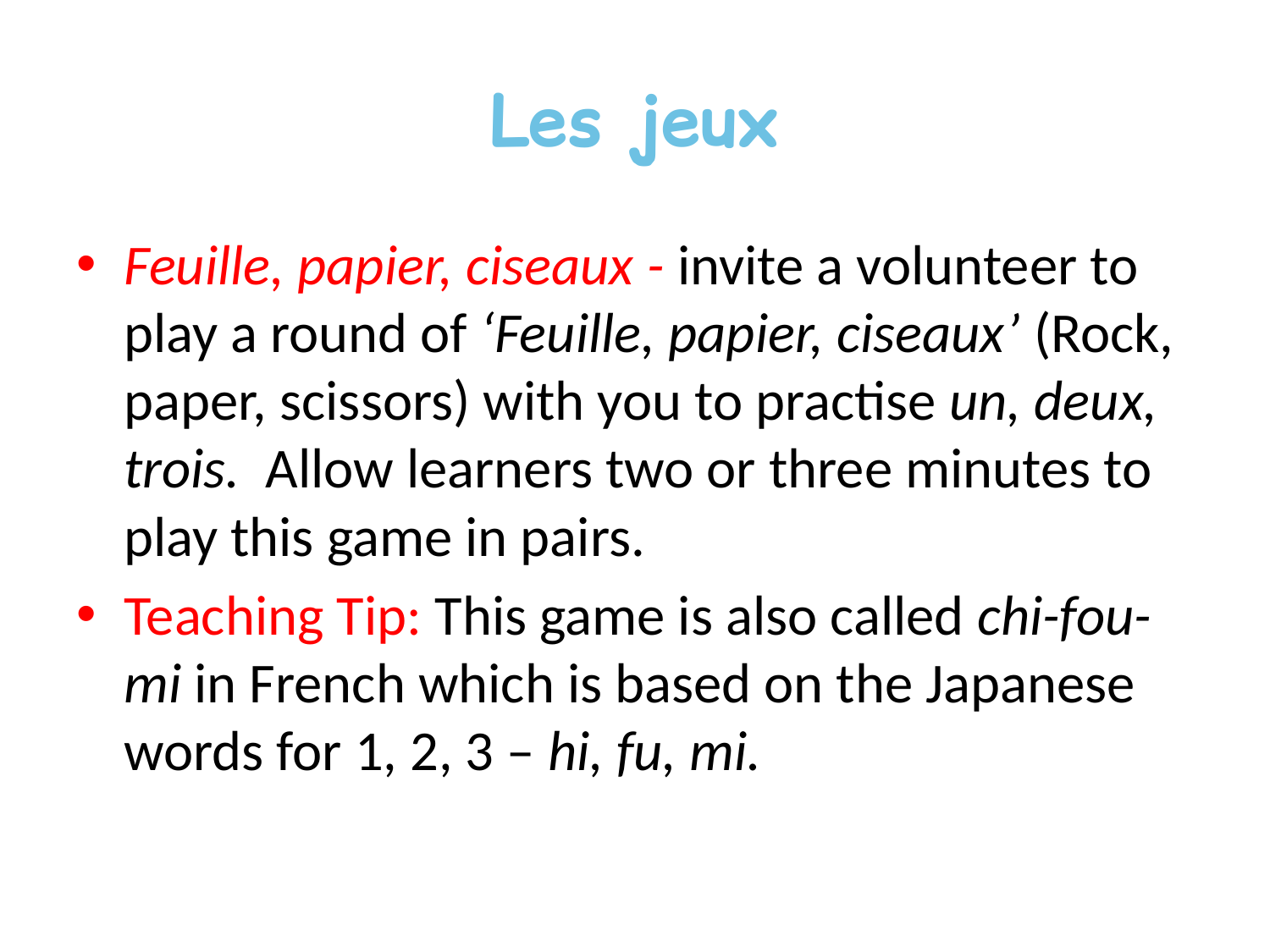

# Les jeux
Feuille, papier, ciseaux - invite a volunteer to play a round of ‘Feuille, papier, ciseaux’ (Rock, paper, scissors) with you to practise un, deux, trois.  Allow learners two or three minutes to play this game in pairs.
Teaching Tip: This game is also called chi-fou-mi in French which is based on the Japanese words for 1, 2, 3 – hi, fu, mi.